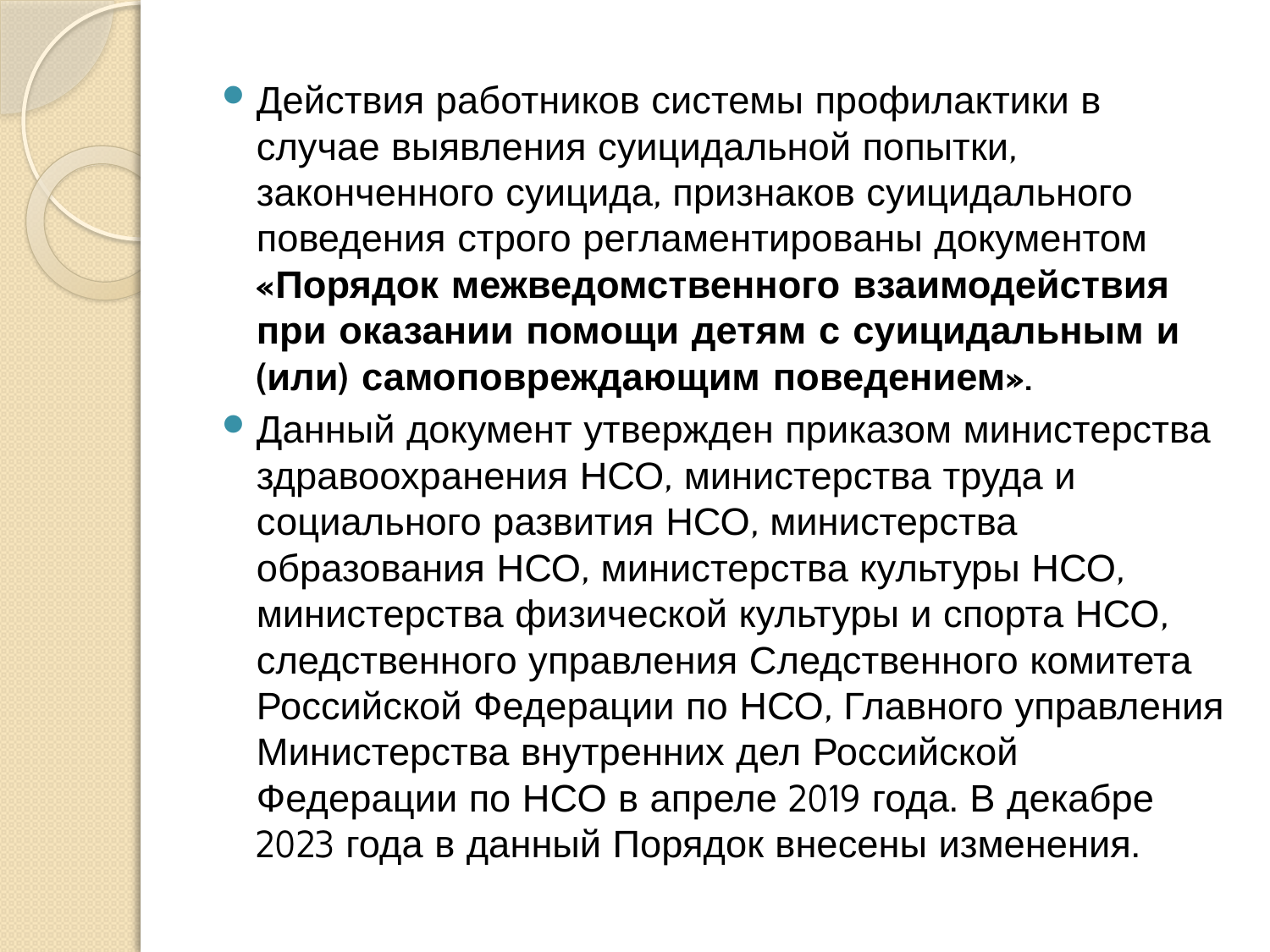

Действия работников системы профилактики в случае выявления суицидальной попытки, законченного суицида, признаков суицидального поведения строго регламентированы документом «Порядок межведомственного взаимодействия при оказании помощи детям с суицидальным и (или) самоповреждающим поведением».
Данный документ утвержден приказом министерства здравоохранения НСО, министерства труда и социального развития НСО, министерства образования НСО, министерства культуры НСО, министерства физической культуры и спорта НСО, следственного управления Следственного комитета Российской Федерации по НСО, Главного управления Министерства внутренних дел Российской Федерации по НСО в апреле 2019 года. В декабре 2023 года в данный Порядок внесены изменения.